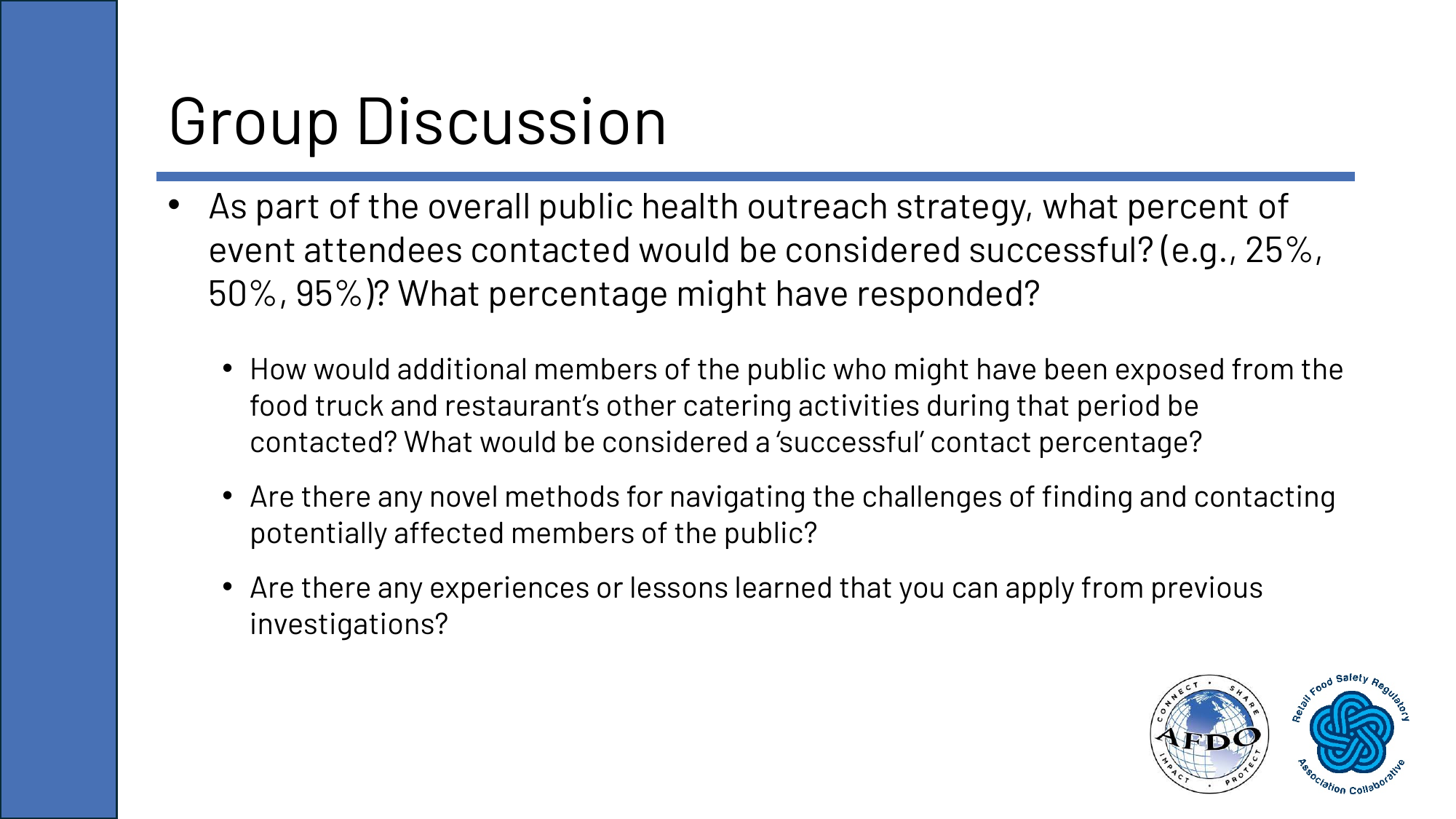

# Group Discussion
As part of the overall public health outreach strategy, what percent of event attendees contacted would be considered successful? (e.g., 25%, 50%, 95%)? What percentage might have responded?
How would additional members of the public who might have been exposed from the food truck and restaurant’s other catering activities during that period be contacted? What would be considered a ‘successful’ contact percentage?
Are there any novel methods for navigating the challenges of finding and contacting potentially affected members of the public?
Are there any experiences or lessons learned that you can apply from previous investigations?